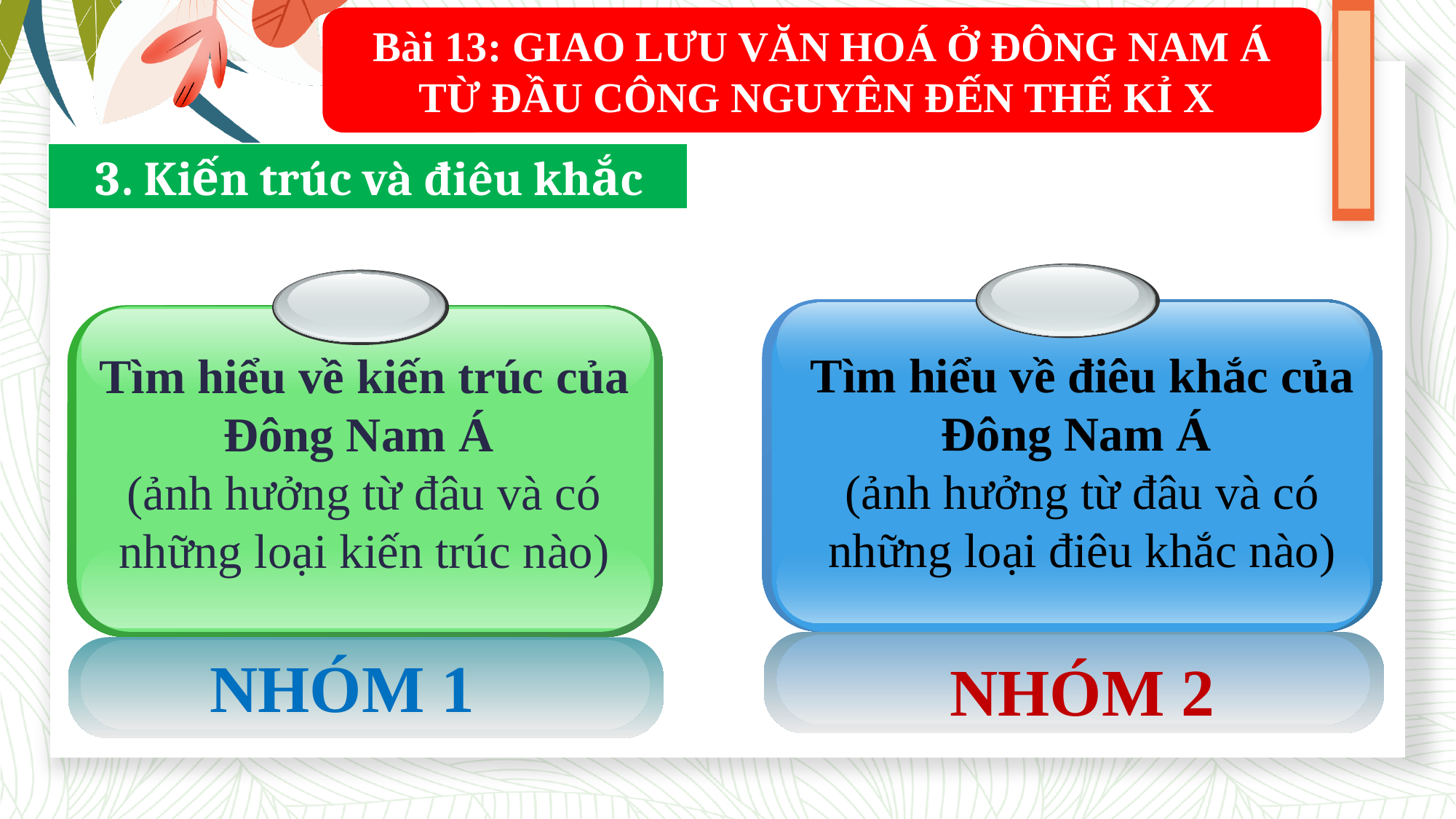

Bài 13: GIAO LƯU VĂN HOÁ Ở ĐÔNG NAM Á TỪ ĐẦU CÔNG NGUYÊN ĐẾN THẾ KỈ X

3. Kiến trúc và điêu khắc

Tìm hiểu về điêu khắc của Đông Nam Á
(ảnh hưởng từ đâu và có những loại điêu khắc nào)

NHÓM 2

Tìm hiểu về kiến trúc của Đông Nam Á
(ảnh hưởng từ đâu và có những loại kiến trúc nào)

NHÓM 1